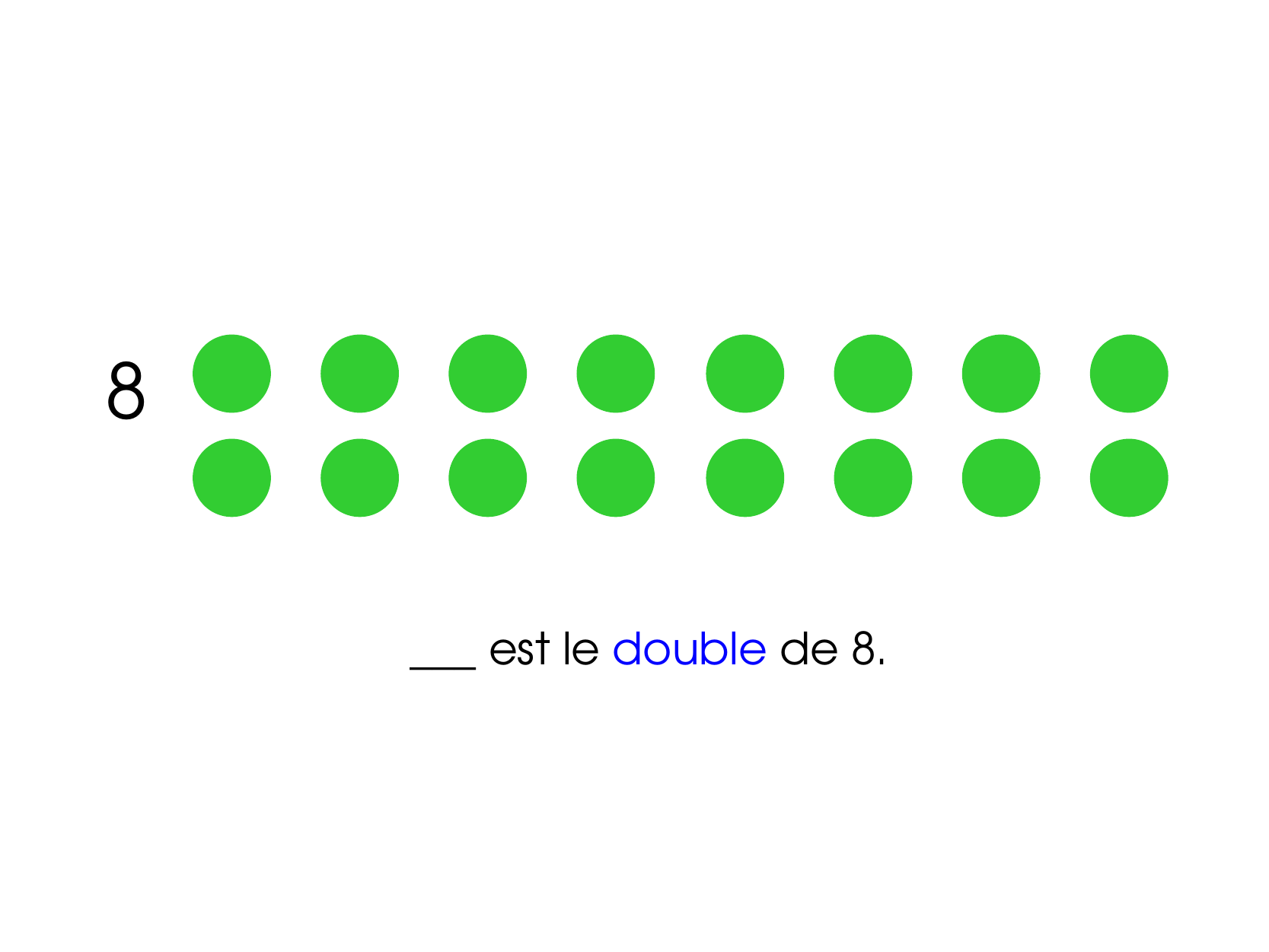

8

___ est le double de 8.